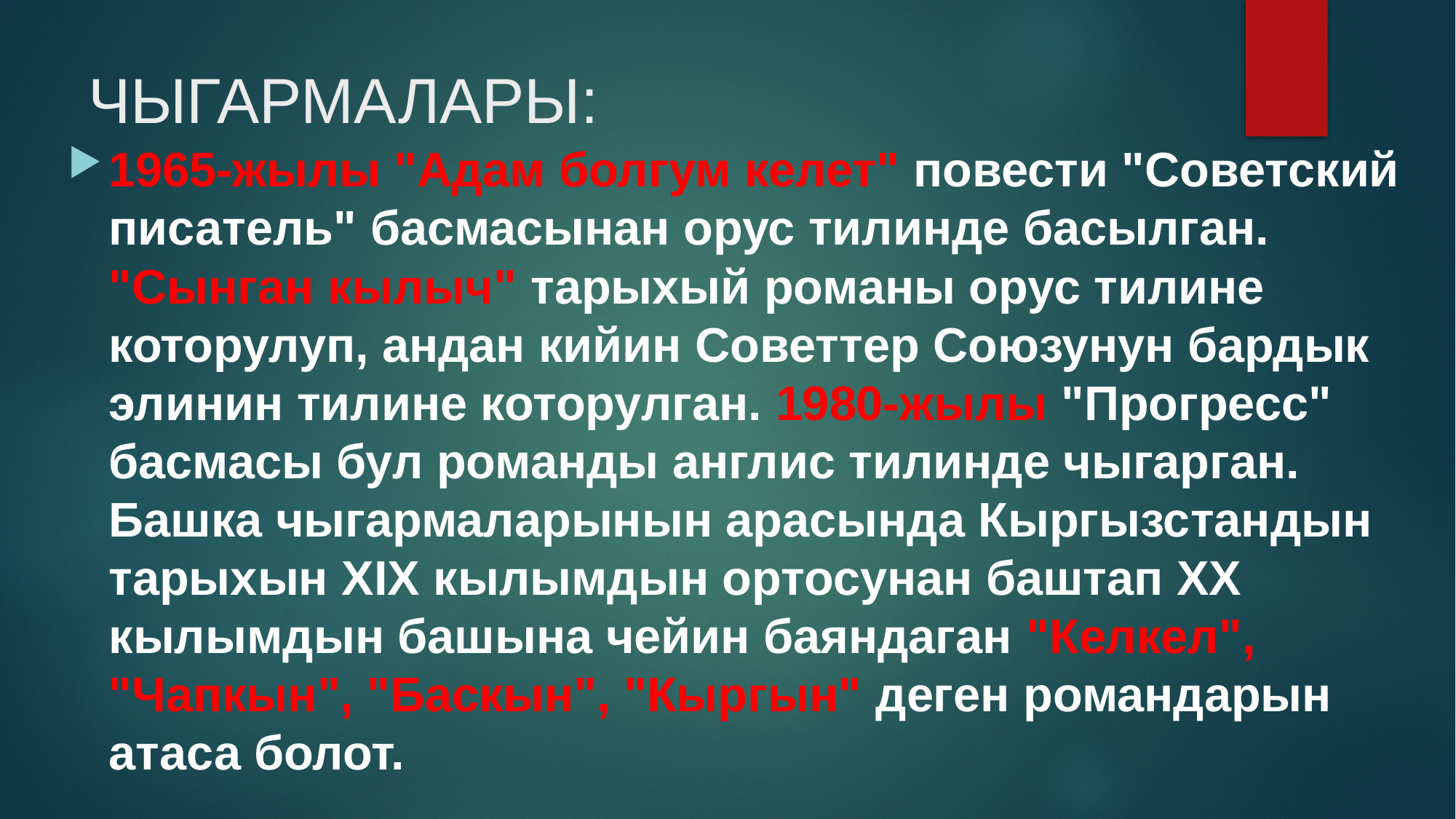

# ЧЫГАРМАЛАРЫ:
1965-жылы "Адам болгум келет" повести "Советский писатель" басмасынан орус тилинде басылган. "Сынган кылыч" тарыхый романы орус тилине которулуп, андан кийин Советтер Союзунун бардык элинин тилине которулган. 1980-жылы "Прогресс" басмасы бул романды англис тилинде чыгарган. Башка чыгармаларынын арасында Кыргызстандын тарыхын ХIХ кылымдын ортосунан баштап ХХ кылымдын башына чейин баяндаган "Келкел", "Чапкын", "Баскын", "Кыргын" деген романдарын атаса болот.